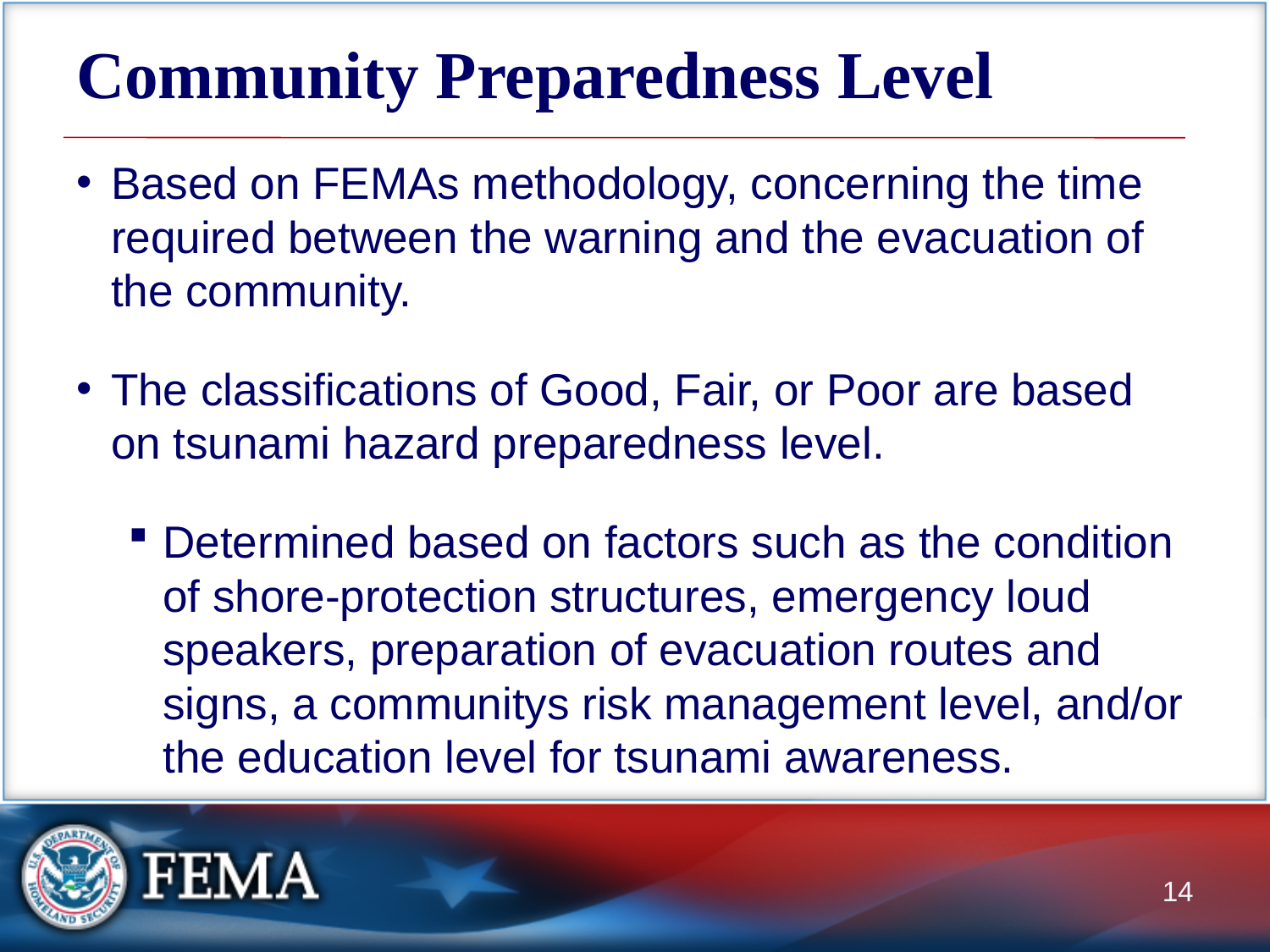

# Community Preparedness Level
Based on FEMAs methodology, concerning the time required between the warning and the evacuation of the community.
The classifications of Good, Fair, or Poor are based on tsunami hazard preparedness level.
Determined based on factors such as the condition of shore-protection structures, emergency loud speakers, preparation of evacuation routes and signs, a communitys risk management level, and/or the education level for tsunami awareness.
14